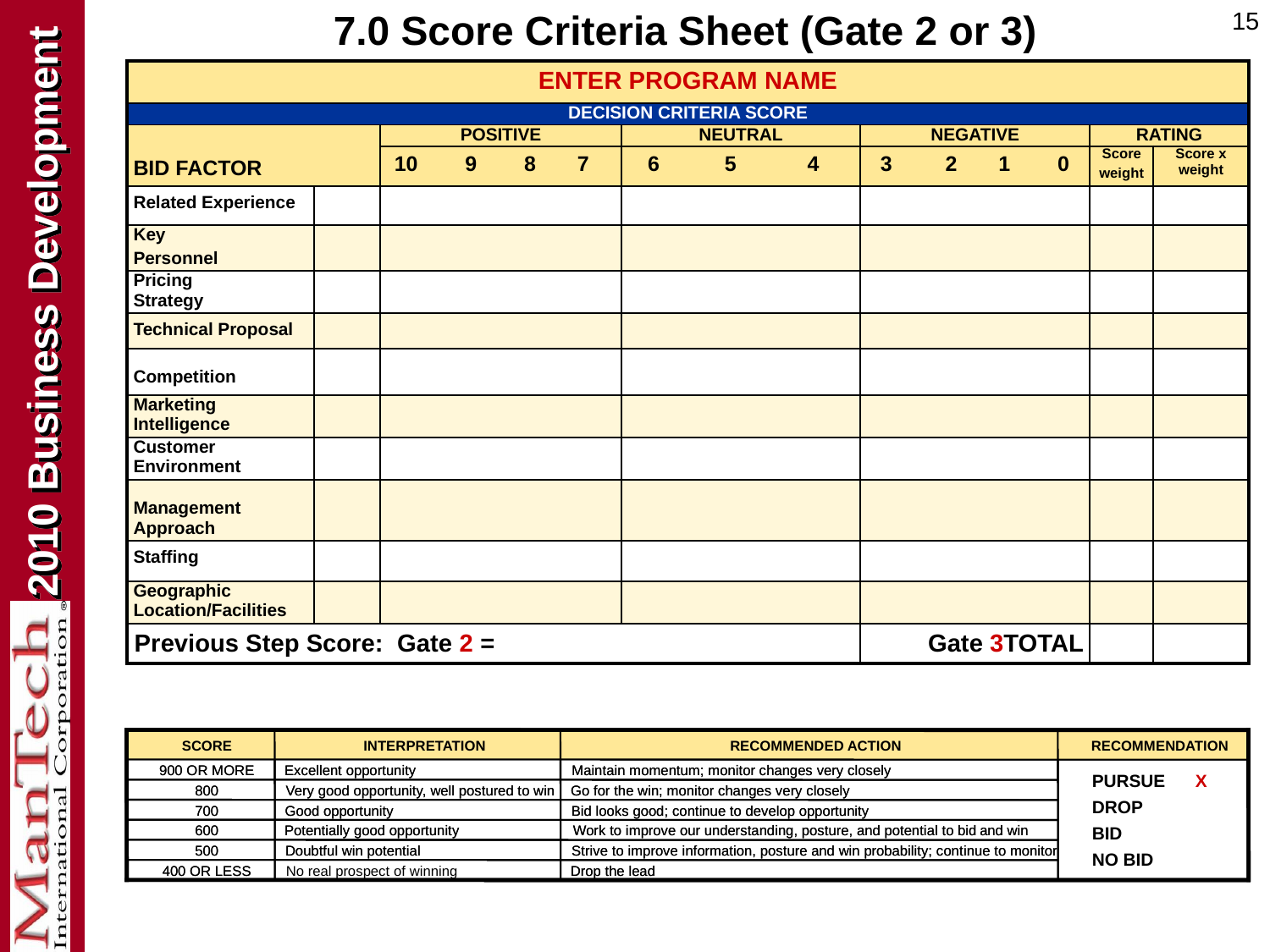

15
7.0 Score Criteria Sheet (Gate 2 or 3)
| ENTER PROGRAM NAME |  |  |  |  |  |  |
| --- | --- | --- | --- | --- | --- | --- |
| DECISION CRITERIA SCORE |  |  |  |  |  |  |
| BID FACTOR |  | POSITIVE | NEUTRAL | NEGATIVE | RATING |  |
|  |  | 10 9 8 7 | 6 5 4 | 3 2 1 0 | Score weight | Score x weight |
| Related Experience |  |  |  |  |  |  |
| Key Personnel |  |  |  |  |  |  |
| Pricing Strategy |  |  |  |  |  |  |
| Technical Proposal |  |  |  |  |  |  |
| Competition |  |  |  |  |  |  |
| Marketing Intelligence |  |  |  |  |  |  |
| Customer Environment |  |  |  |  |  |  |
| Management Approach |  |  |  |  |  |  |
| Staffing |  |  |  |  |  |  |
| Geographic Location/Facilities |  |  |  |  |  |  |
| Previous Step Score: Gate 2 = |  |  |  | Gate 3TOTAL |  |  |

SCORE
SCORE
INTERPRETATION
INTERPRETATION
RECOMMENDED ACTION
RECOMMENDED ACTION
RECOMMENDATION
RECOMMENDATION

900 OR MORE
900 OR MORE
Excellent opportunity
Excellent opportunity
Maintain momentum; monitor changes very closely
Maintain momentum; monitor changes very closely

800
800
Very good opportunity, well postured to win
Very good opportunity, well postured to win
Go for the win; monitor changes very closely
Go for the win; monitor changes very closely

700
700
Good opportunity
Good opportunity
Bid looks good; continue to develop opportunity
Bid looks good; continue to develop opportunity

600
600
Potentially good opportunity
Potentially good opportunity
Work to improve our understanding, posture, and potential to bid
Work to improve our understanding, posture, and potential to bid
and win
and win

500
500
Doubtful win potential
Doubtful win potential
Strive to improve information, posture and win probability; cont
Strive to improve information, posture and win probability; cont
inue to monitor
inue to monitor

400 OR LESS
400 OR LESS
No real prospect of winning
Drop the lead
Drop the lead

| PURSUE | X |
| --- | --- |
| DROP |  |
| BID |  |
| NO BID |  |